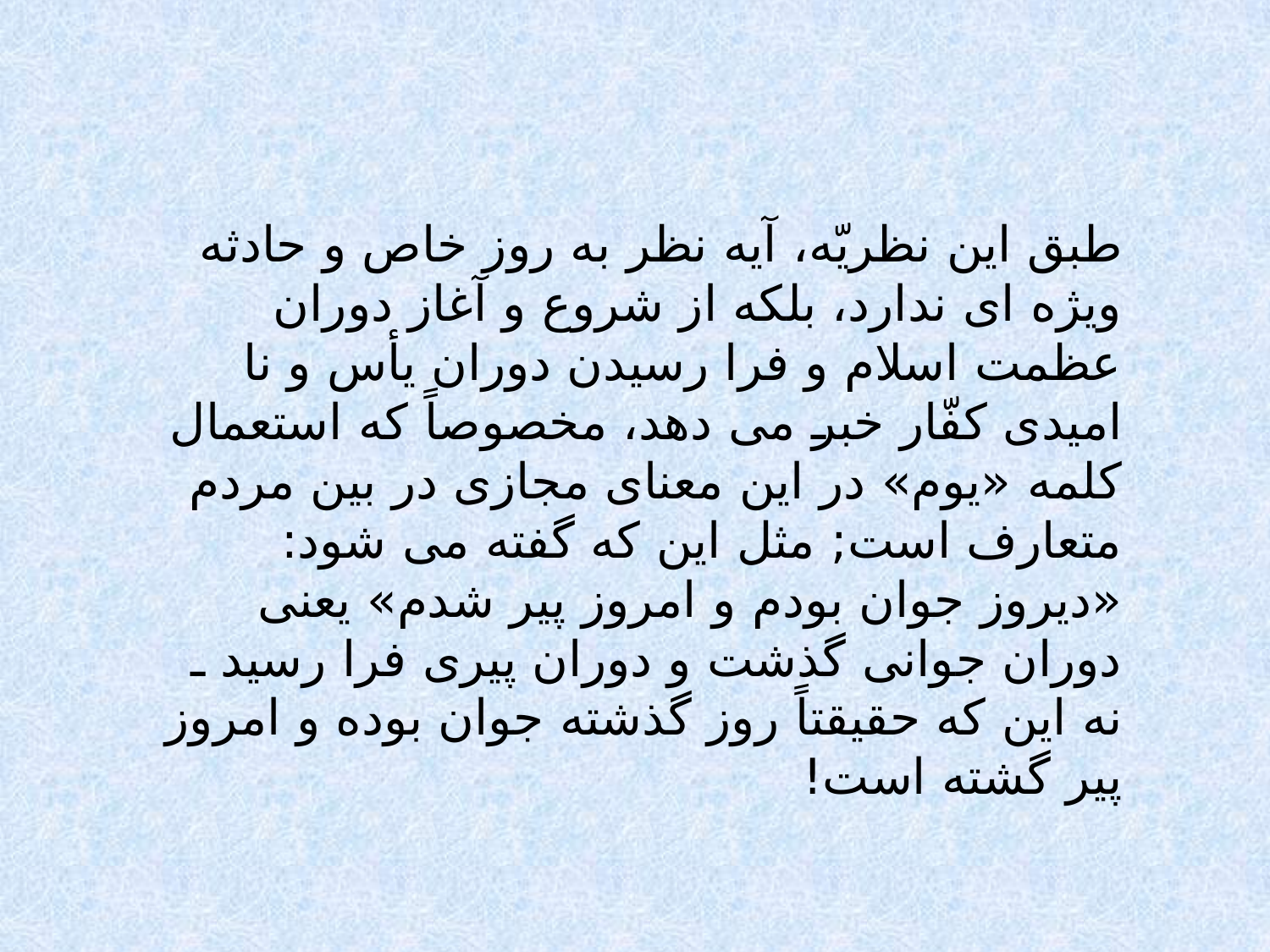

طبق اين نظريّه، آيه نظر به روز خاص و حادثه ويژه اى ندارد، بلكه از شروع و آغاز دوران عظمت اسلام و فرا رسيدن دوران يأس و نا اميدى كفّار خبر مى دهد، مخصوصاً كه استعمال كلمه «يوم» در اين معناى مجازى در بين مردم متعارف است; مثل اين كه گفته مى شود: «ديروز جوان بودم و امروز پير شدم» يعنى دوران جوانى گذشت و دوران پيرى فرا رسيد ـ نه اين كه حقيقتاً روز گذشته جوان بوده و امروز پير گشته است!